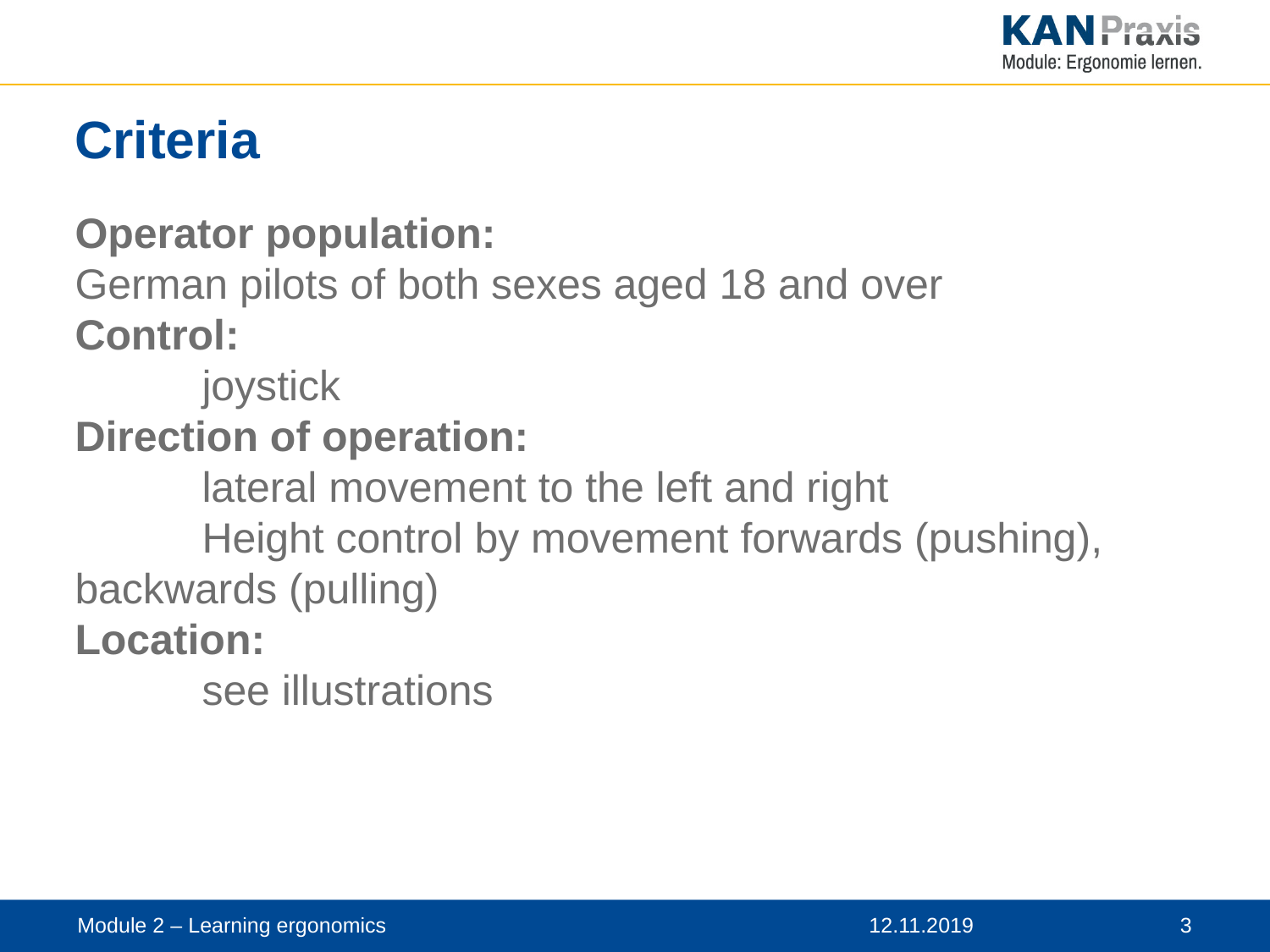

# Criteria
Operator population:
German pilots of both sexes aged 18 and over
Control:
	joystick
Direction of operation:
	lateral movement to the left and right
	Height control by movement forwards (pushing),
backwards (pulling)
Location:
	see illustrations
Module 2 – Learning ergonomics
12.11.2019
 3